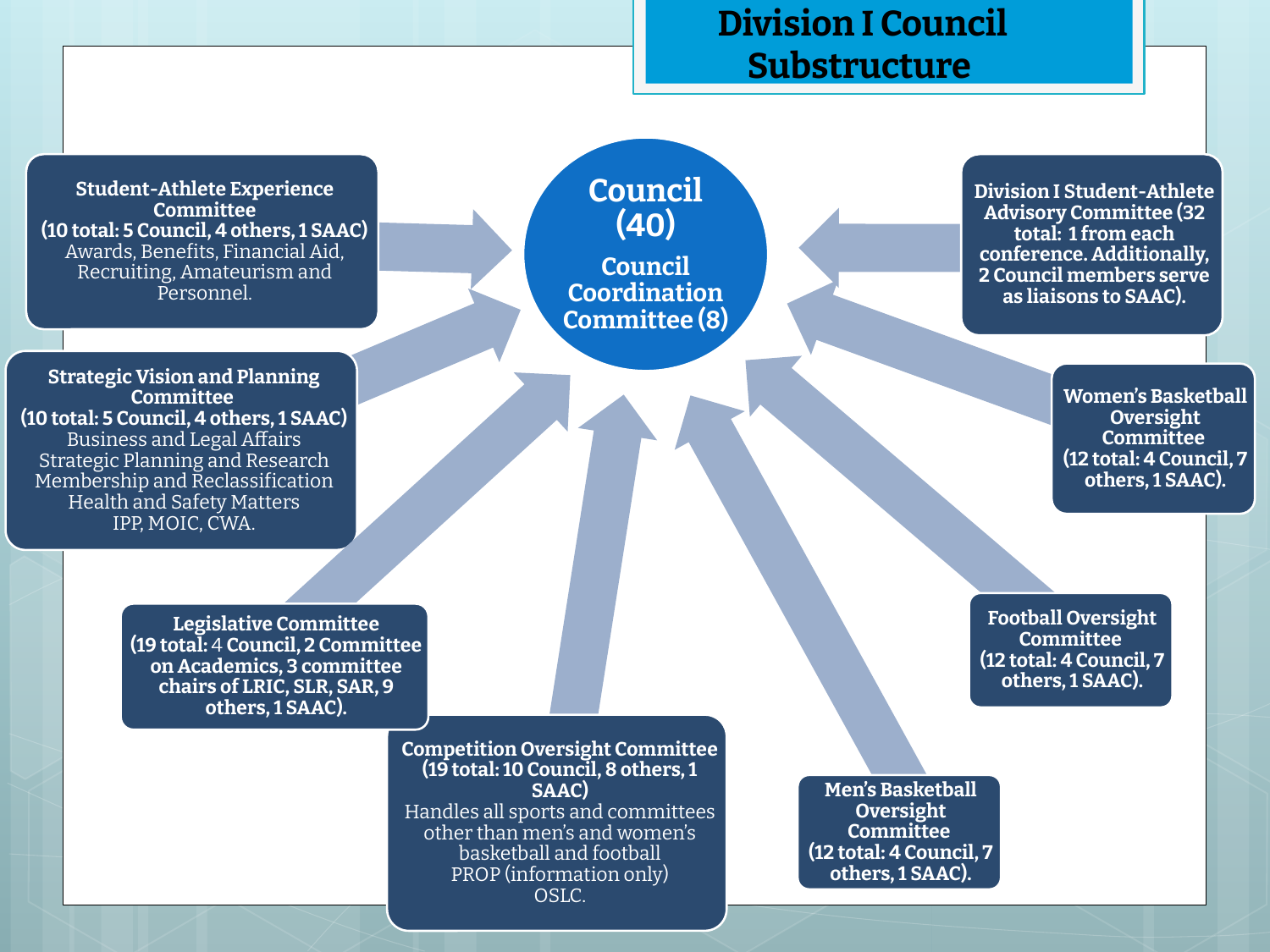

Division I Council Substructure
Council
(40)
Council Coordination Committee (8)
Student-Athlete Experience Committee
(10 total: 5 Council, 4 others, 1 SAAC)
Awards, Benefits, Financial Aid, Recruiting, Amateurism and Personnel.
Strategic Vision and Planning Committee
(10 total: 5 Council, 4 others, 1 SAAC)
Business and Legal Affairs
Strategic Planning and Research
Membership and Reclassification
Health and Safety Matters
IPP, MOIC, CWA.
Competition Oversight Committee
(19 total: 10 Council, 8 others, 1 SAAC)
Handles all sports and committees other than men’s and women’s basketball and football
PROP (information only)
OSLC.
Legislative Committee
(19 total: 4 Council, 2 Committee on Academics, 3 committee chairs of LRIC, SLR, SAR, 9 others, 1 SAAC).
Women’s Basketball Oversight Committee
(12 total: 4 Council, 7 others, 1 SAAC).
Football Oversight Committee
(12 total: 4 Council, 7 others, 1 SAAC).
Men’s Basketball Oversight Committee
(12 total: 4 Council, 7 others, 1 SAAC).
Division I Student-Athlete Advisory Committee (32 total:  1 from each conference. Additionally, 2 Council members serve as liaisons to SAAC).